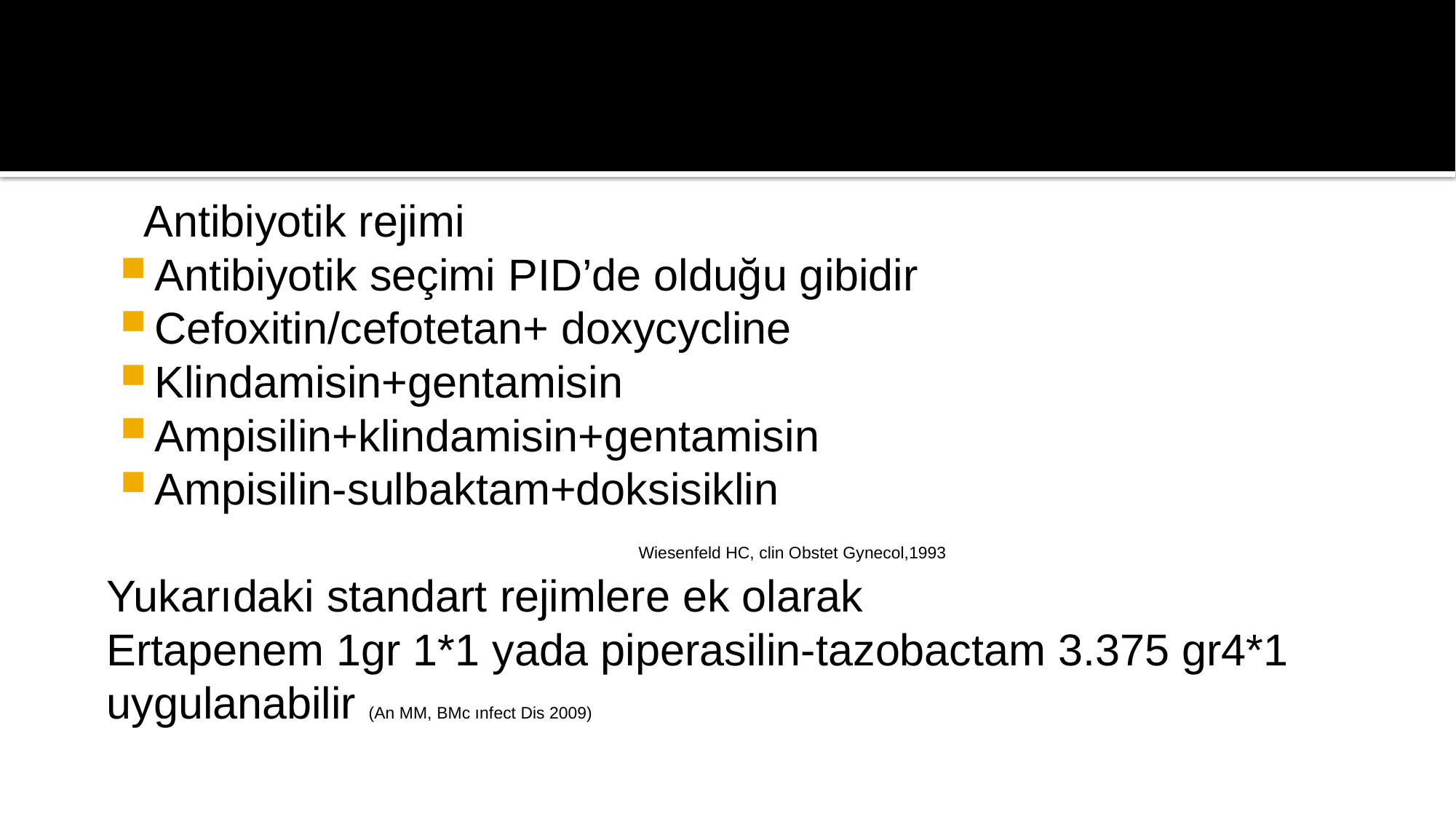

Antibiyotik rejimi
Antibiyotik seçimi PID’de olduğu gibidir
Cefoxitin/cefotetan+ doxycycline
Klindamisin+gentamisin
Ampisilin+klindamisin+gentamisin
Ampisilin-sulbaktam+doksisiklin
                                           Wiesenfeld HC, clin Obstet Gynecol,1993
Yukarıdaki standart rejimlere ek olarak
Ertapenem 1gr 1*1 yada piperasilin-tazobactam 3.375 gr4*1 uygulanabilir (An MM, BMc ınfect Dis 2009)